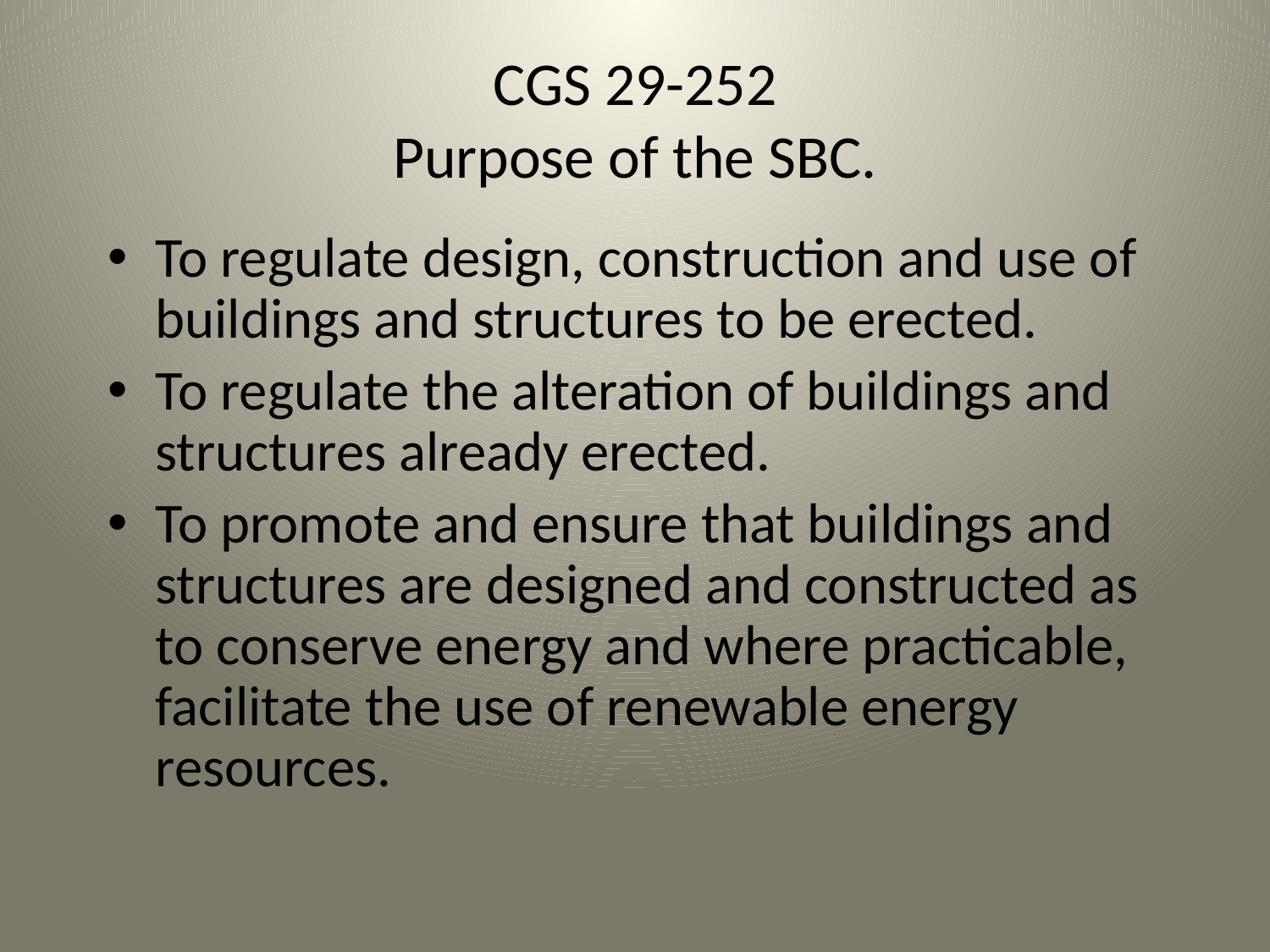

# CGS 29-252 Purpose of the SBC.
To regulate design, construction and use of buildings and structures to be erected.
To regulate the alteration of buildings and structures already erected.
To promote and ensure that buildings and structures are designed and constructed as to conserve energy and where practicable, facilitate the use of renewable energy resources.